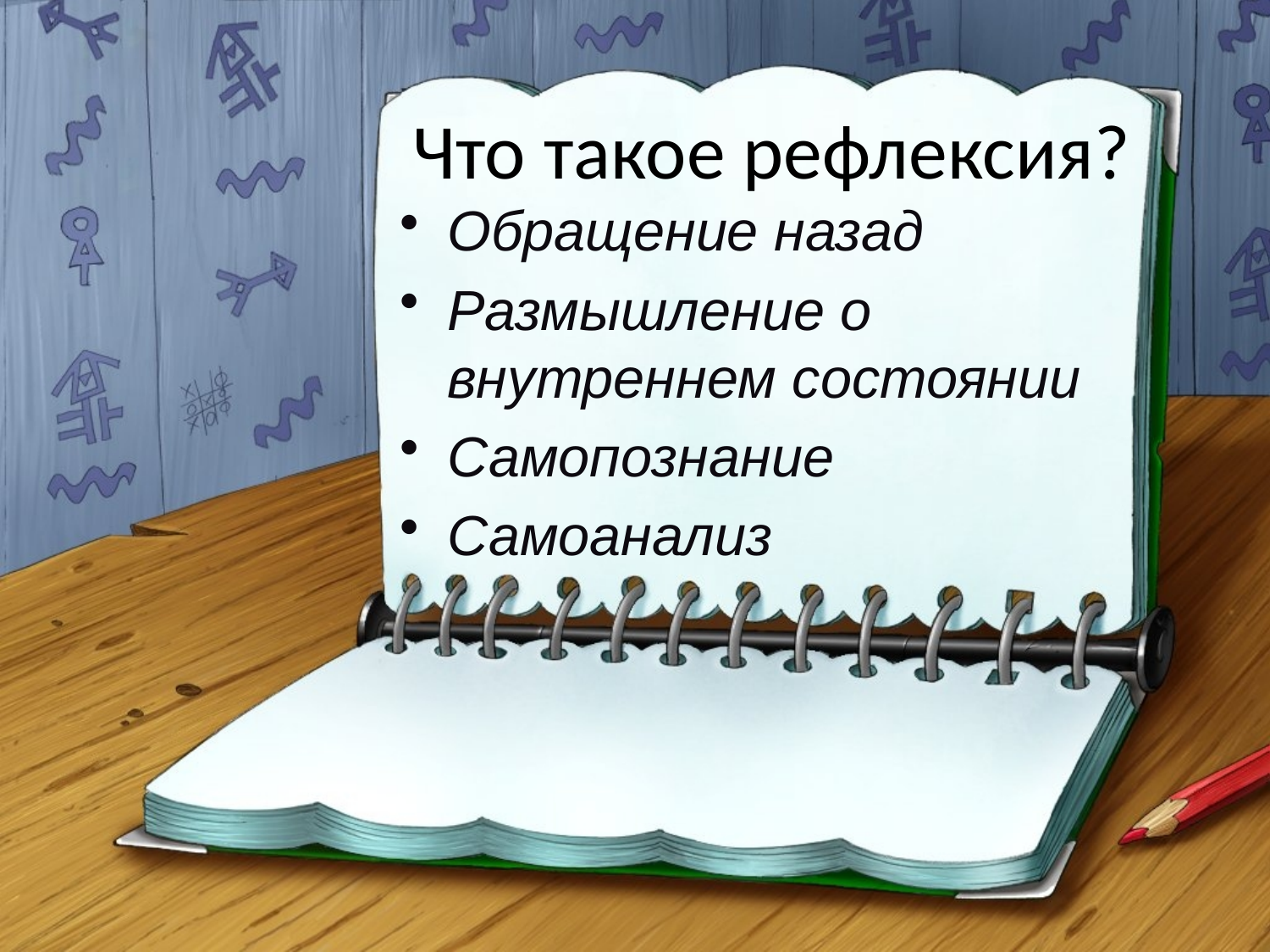

# Что такое рефлексия?
Обращение назад
Размышление о внутреннем состоянии
Самопознание
Самоанализ